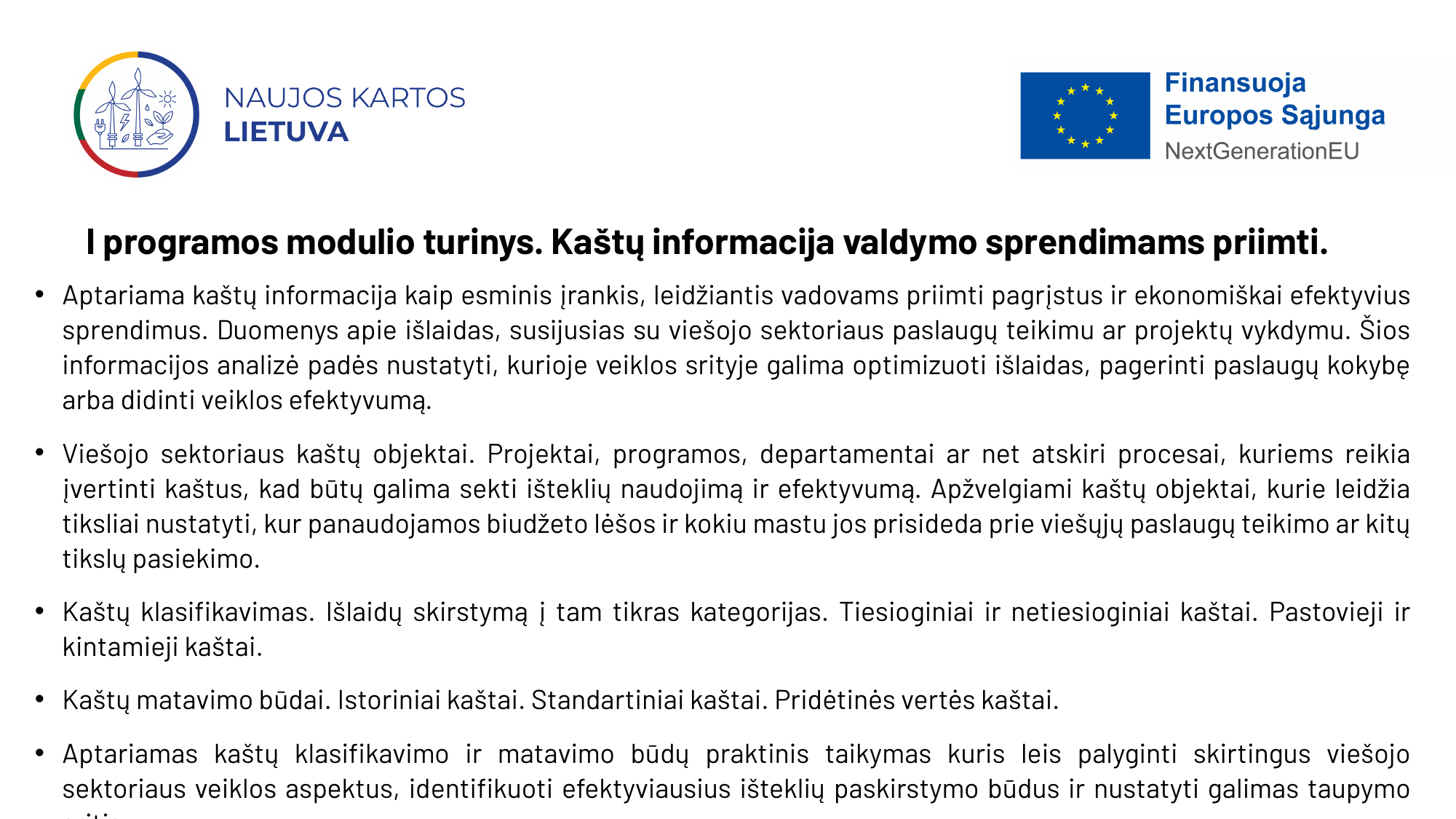

# I programos modulio turinys. Kaštų informacija valdymo sprendimams priimti.
Aptariama kaštų informacija kaip esminis įrankis, leidžiantis vadovams priimti pagrįstus ir ekonomiškai efektyvius sprendimus. Duomenys apie išlaidas, susijusias su viešojo sektoriaus paslaugų teikimu ar projektų vykdymu. Šios informacijos analizė padės nustatyti, kurioje veiklos srityje galima optimizuoti išlaidas, pagerinti paslaugų kokybę arba didinti veiklos efektyvumą.
Viešojo sektoriaus kaštų objektai. Projektai, programos, departamentai ar net atskiri procesai, kuriems reikia įvertinti kaštus, kad būtų galima sekti išteklių naudojimą ir efektyvumą. Apžvelgiami kaštų objektai, kurie leidžia tiksliai nustatyti, kur panaudojamos biudžeto lėšos ir kokiu mastu jos prisideda prie viešųjų paslaugų teikimo ar kitų tikslų pasiekimo.
Kaštų klasifikavimas. Išlaidų skirstymą į tam tikras kategorijas. Tiesioginiai ir netiesioginiai kaštai. Pastovieji ir kintamieji kaštai.
Kaštų matavimo būdai. Istoriniai kaštai. Standartiniai kaštai. Pridėtinės vertės kaštai.
Aptariamas kaštų klasifikavimo ir matavimo būdų praktinis taikymas kuris leis palyginti skirtingus viešojo sektoriaus veiklos aspektus, identifikuoti efektyviausius išteklių paskirstymo būdus ir nustatyti galimas taupymo sritis.